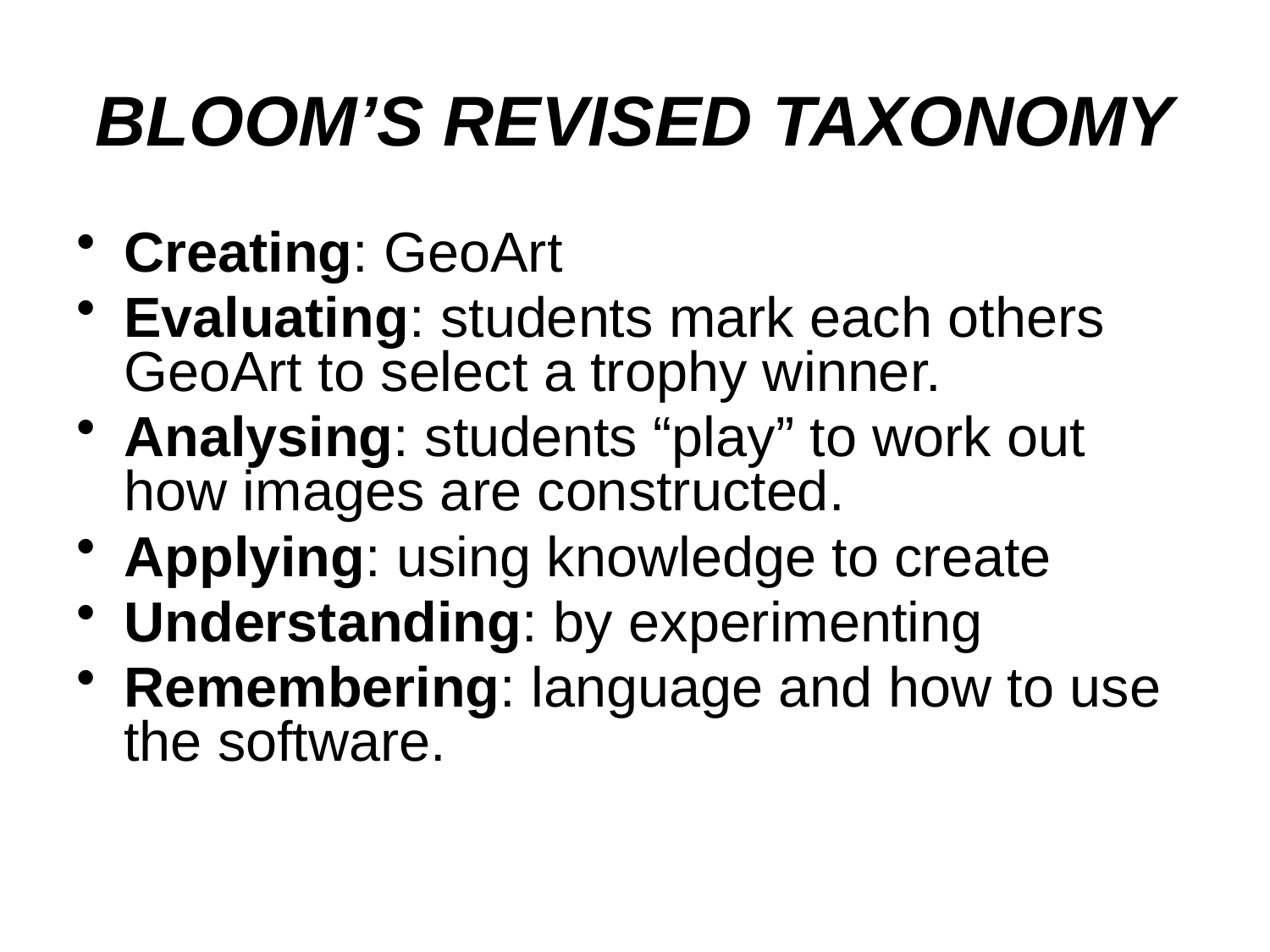

# BLOOM’S REVISED TAXONOMY
Creating: GeoArt
Evaluating: students mark each others GeoArt to select a trophy winner.
Analysing: students “play” to work out how images are constructed.
Applying: using knowledge to create
Understanding: by experimenting
Remembering: language and how to use the software.